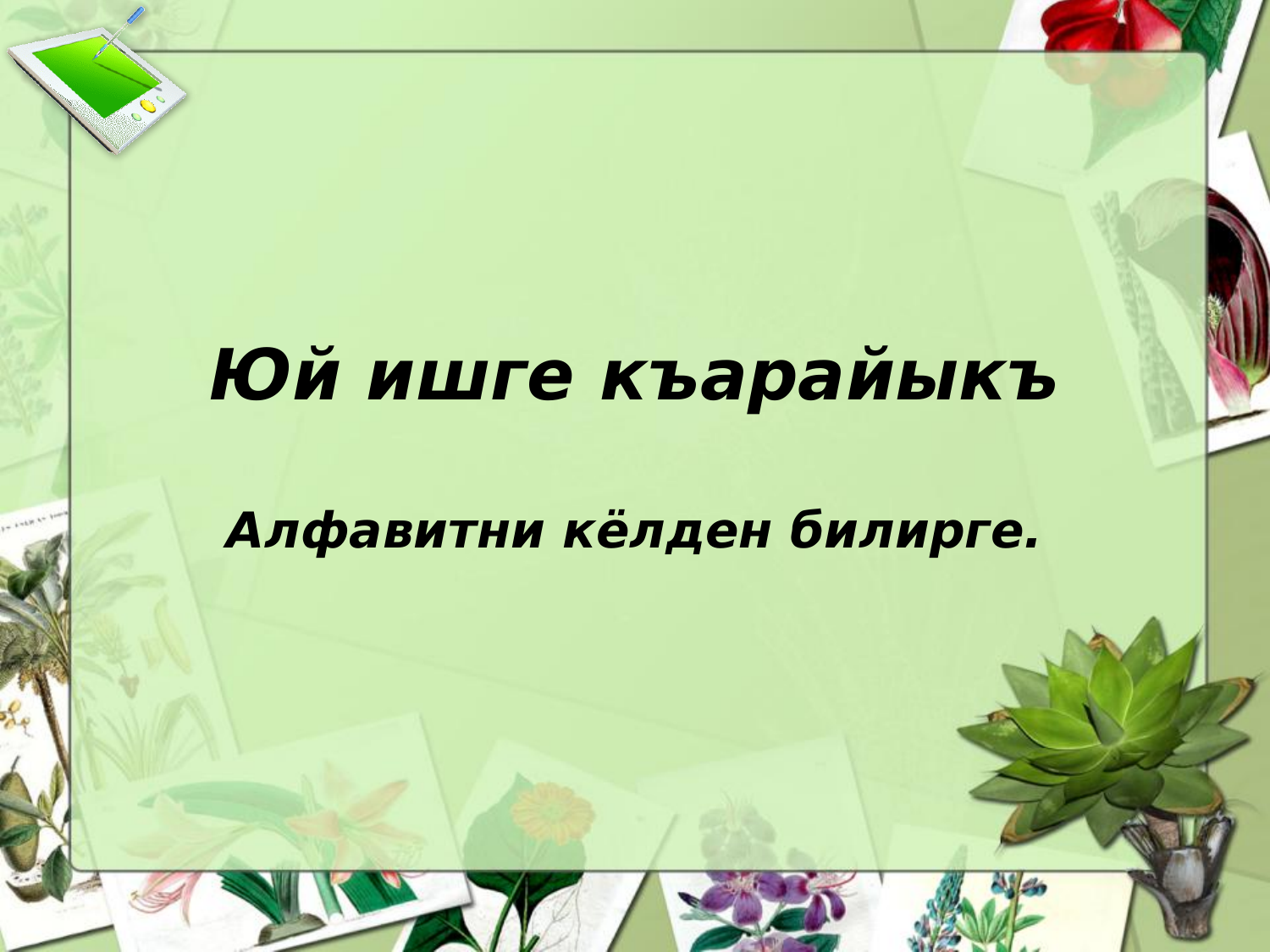

# Юй ишге къарайыкъ Алфавитни кёлден билирге.